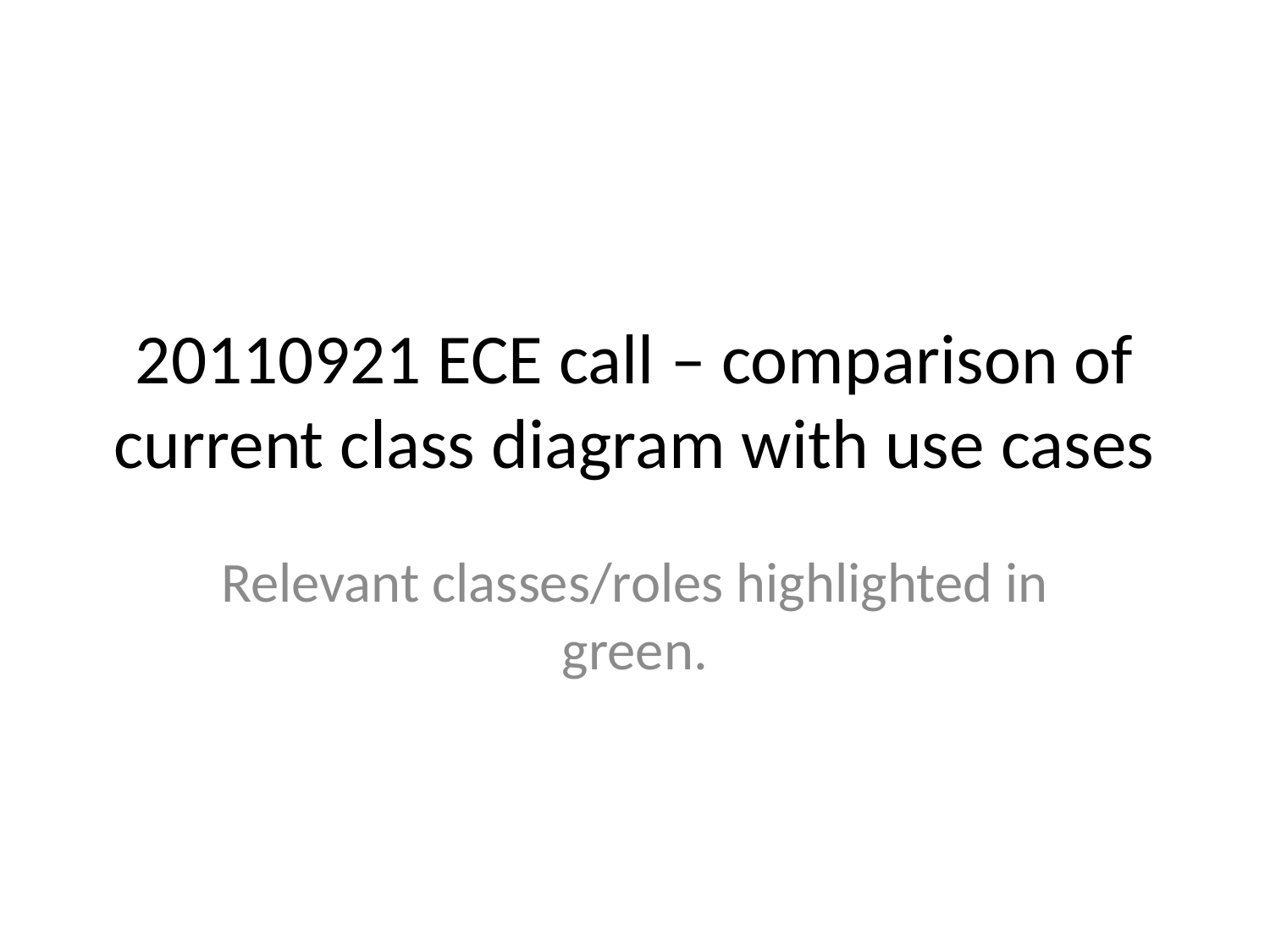

# 20110921 ECE call – comparison of current class diagram with use cases
Relevant classes/roles highlighted in green.